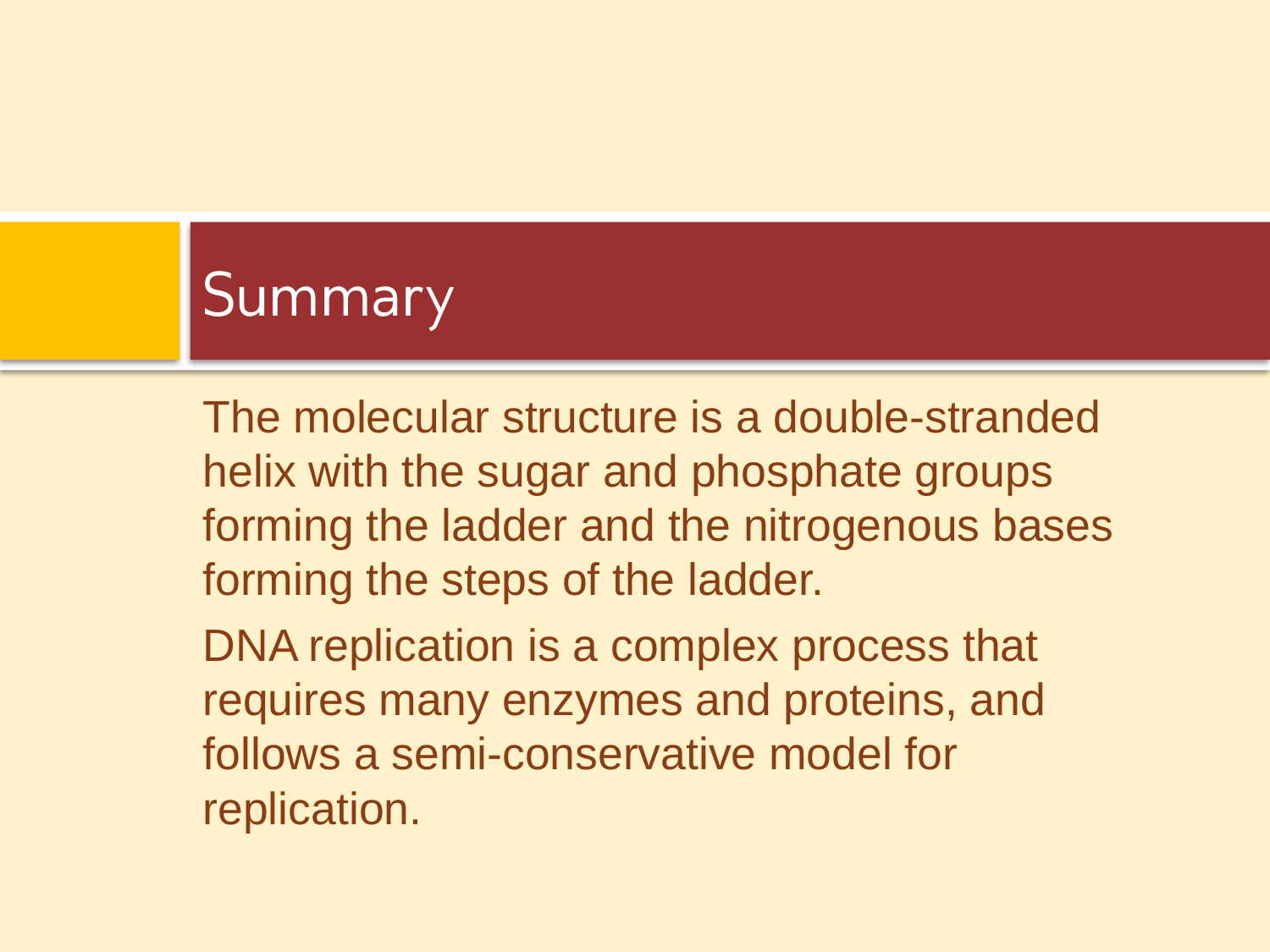

# Summary
The molecular structure is a double-stranded helix with the sugar and phosphate groups forming the ladder and the nitrogenous bases forming the steps of the ladder.
DNA replication is a complex process that requires many enzymes and proteins, and follows a semi-conservative model for replication.